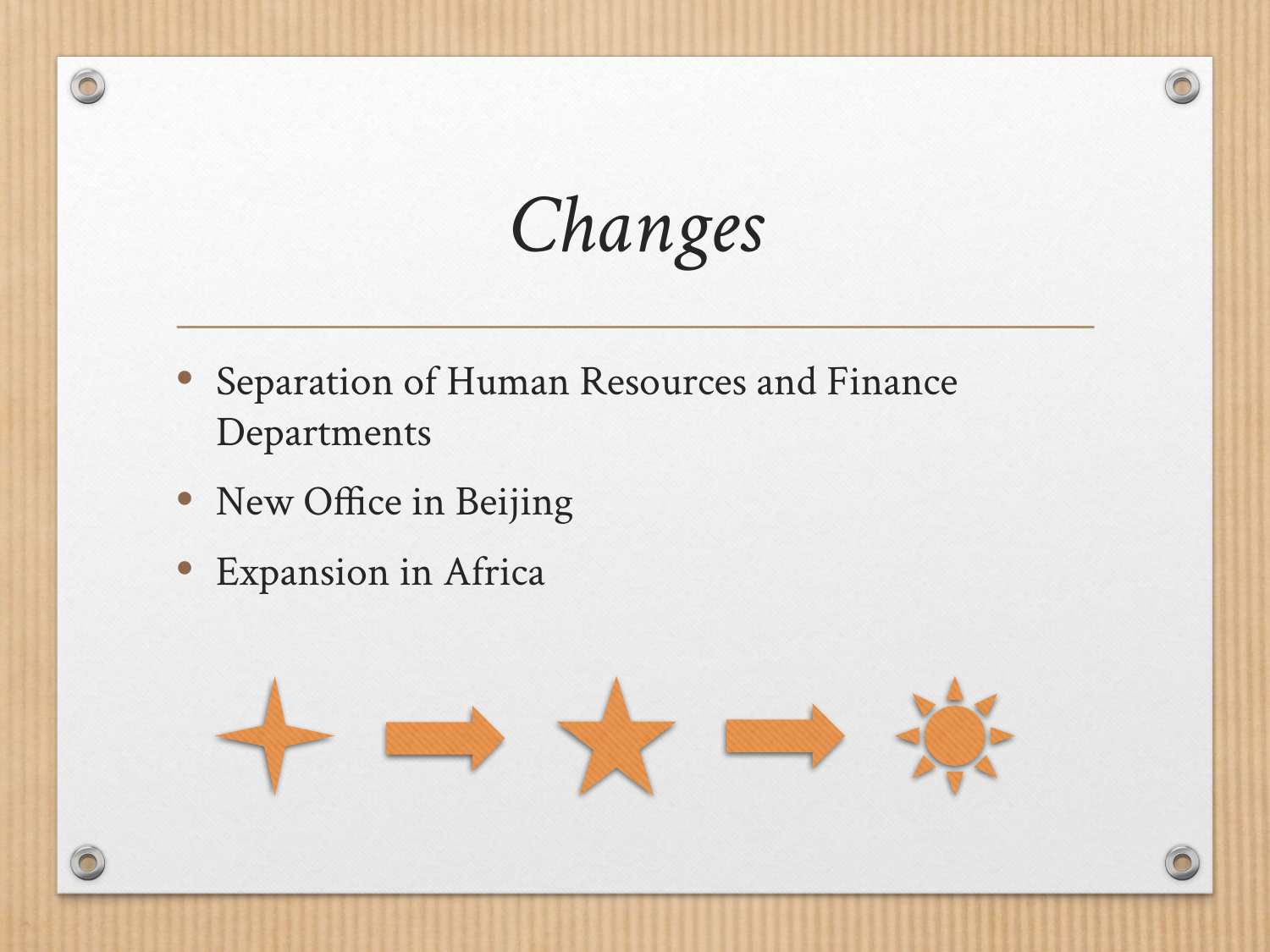

# Changes
Separation of Human Resources and Finance Departments
New Office in Beijing
Expansion in Africa